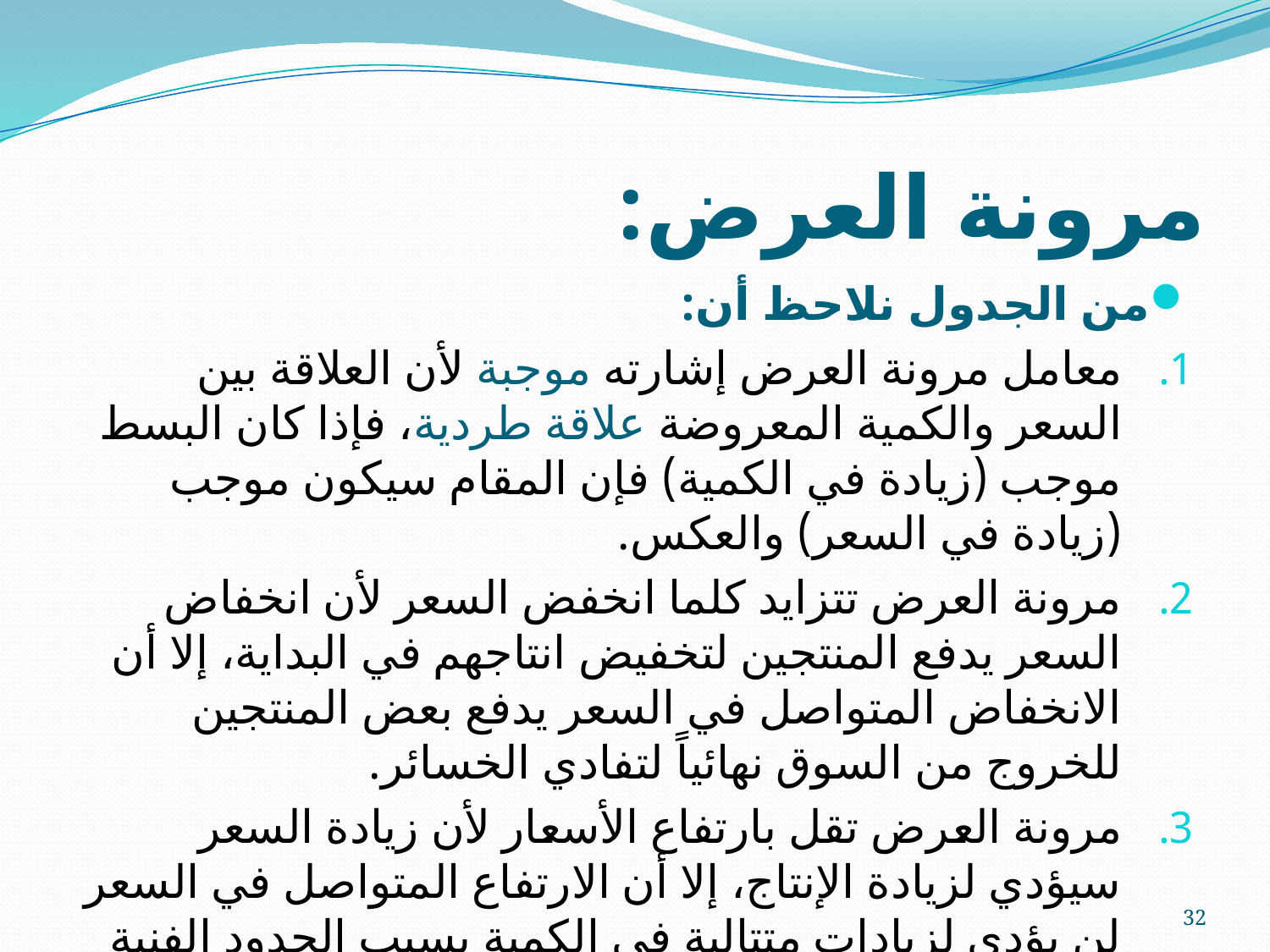

# مرونة العرض:
من الجدول نلاحظ أن:
معامل مرونة العرض إشارته موجبة لأن العلاقة بين السعر والكمية المعروضة علاقة طردية، فإذا كان البسط موجب (زيادة في الكمية) فإن المقام سيكون موجب (زيادة في السعر) والعكس.
مرونة العرض تتزايد كلما انخفض السعر لأن انخفاض السعر يدفع المنتجين لتخفيض انتاجهم في البداية، إلا أن الانخفاض المتواصل في السعر يدفع بعض المنتجين للخروج من السوق نهائياً لتفادي الخسائر.
مرونة العرض تقل بارتفاع الأسعار لأن زيادة السعر سيؤدي لزيادة الإنتاج، إلا أن الارتفاع المتواصل في السعر لن يؤدي لزيادات متتالية في الكمية بسبب الحدود الفنية للإنتاج.

32